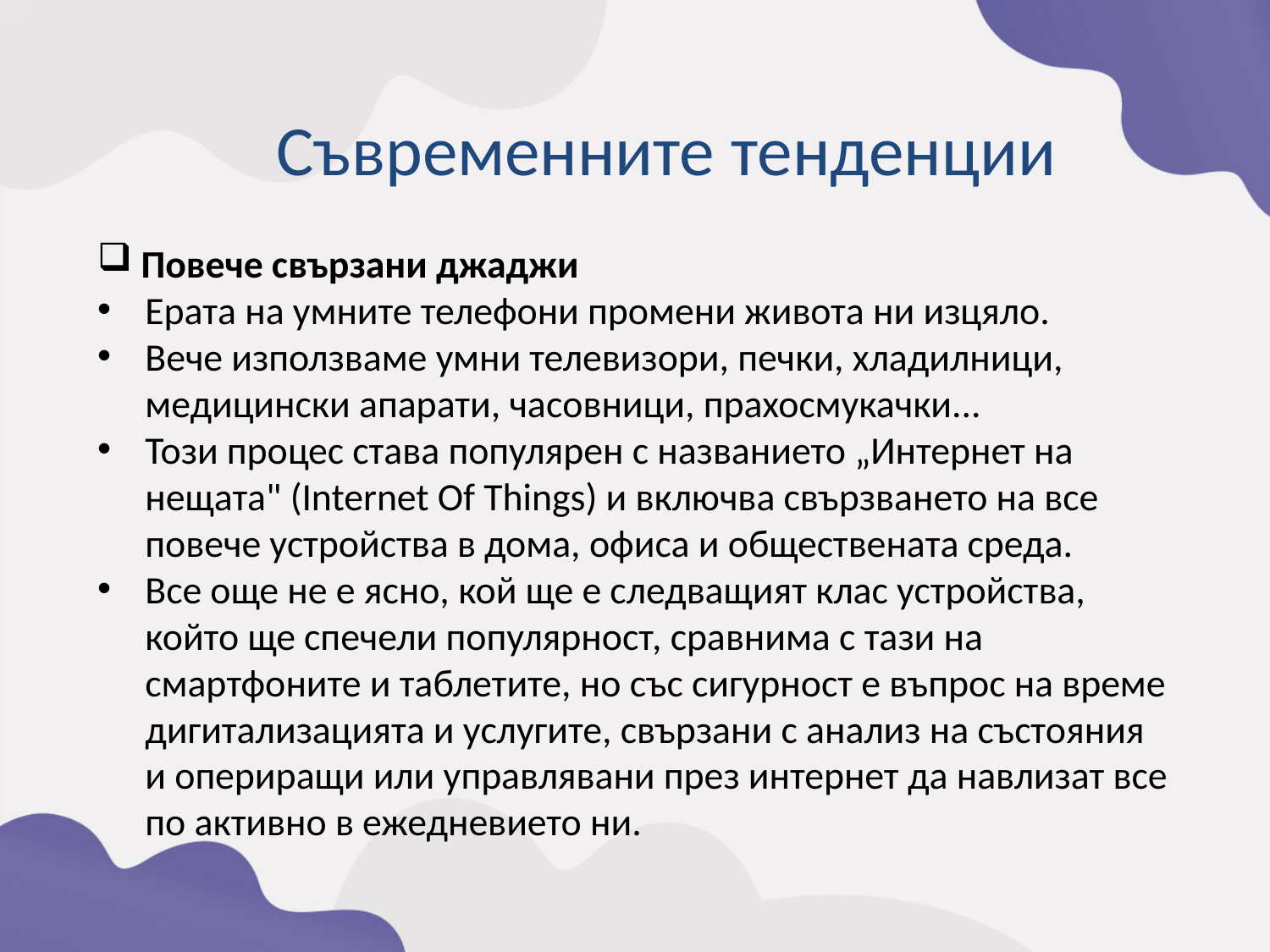

Съвременните тенденции

 Повече свързани джаджи
Ерата на умните телефони промени живота ни изцяло.
Вече използваме умни телевизори, печки, хладилници, медицински апарати, часовници, прахосмукачки...
Този процес става популярен с названието „Интернет на нещата" (Internet Of Things) и включва свързването на все повече устройства в дома, офиса и обществената среда.
Все още не е ясно, кой ще е следващият клас устройства, който ще спечели популярност, сравнима с тази на смартфоните и таблетите, но със сигурност е въпрос на време дигитализацията и услугите, свързани с анализ на състояния и опериращи или управлявани през интернет да навлизат все по активно в ежедневието ни.